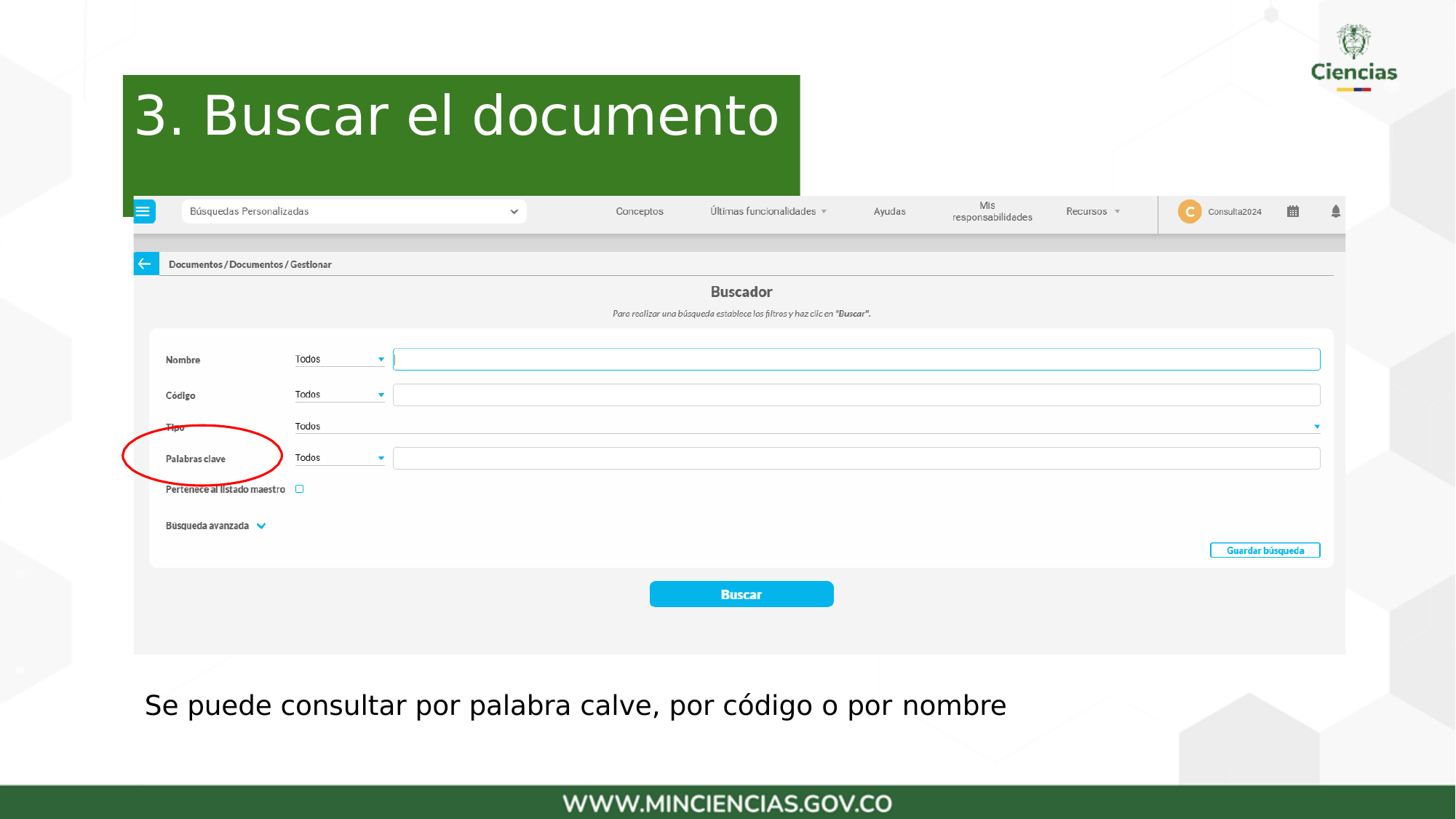

# 3. Buscar el documento

Se puede consultar por palabra calve, por código o por nombre